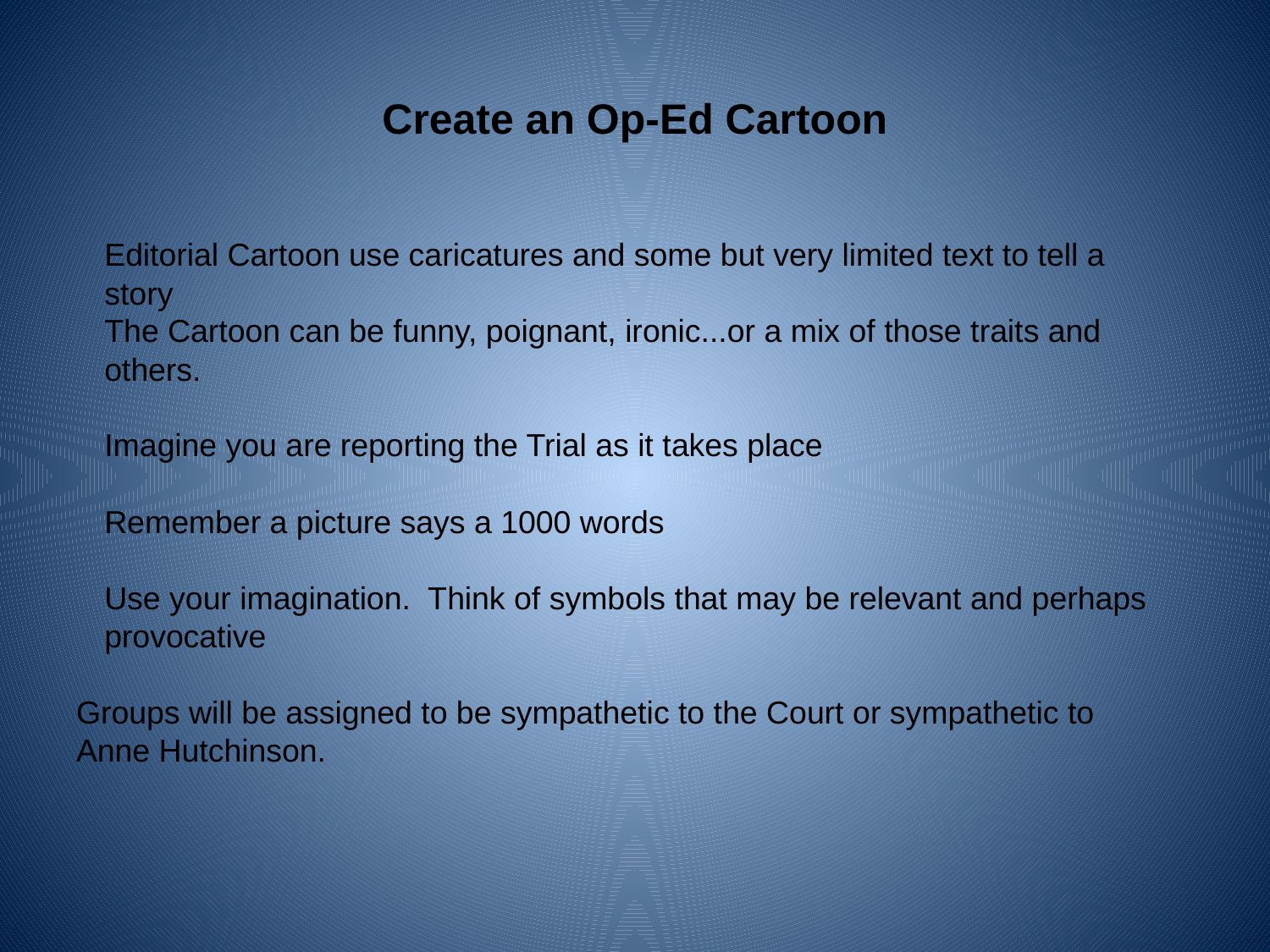

# Create an Op-Ed Cartoon
Editorial Cartoon use caricatures and some but very limited text to tell a story
The Cartoon can be funny, poignant, ironic...or a mix of those traits and others.

Imagine you are reporting the Trial as it takes place

Remember a picture says a 1000 words

Use your imagination.  Think of symbols that may be relevant and perhaps provocative

Groups will be assigned to be sympathetic to the Court or sympathetic to Anne Hutchinson.